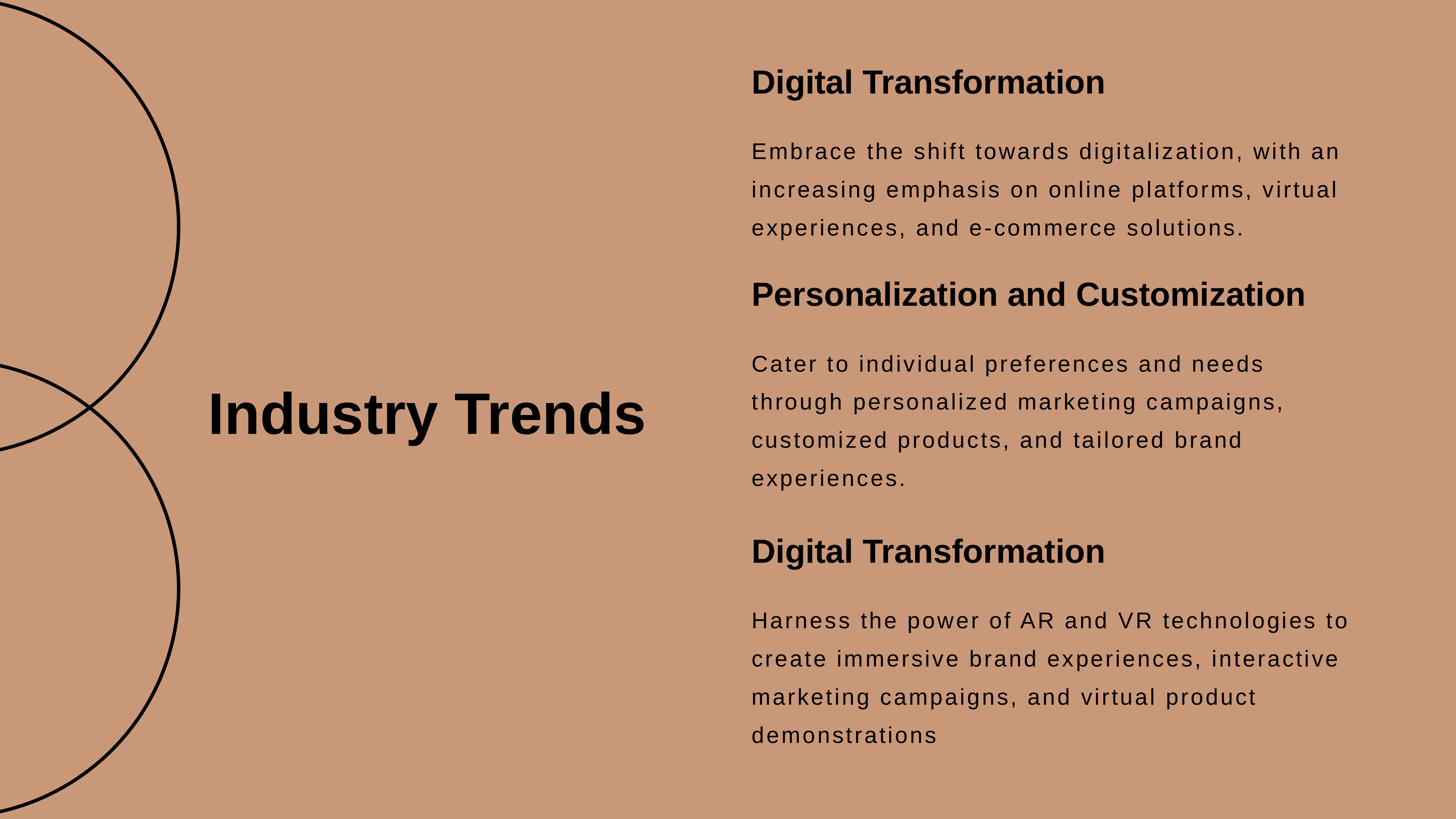

Digital Transformation
Embrace the shift towards digitalization, with an increasing emphasis on online platforms, virtual experiences, and e-commerce solutions.
Personalization and Customization
Cater to individual preferences and needs through personalized marketing campaigns, customized products, and tailored brand experiences.
Industry Trends
Digital Transformation
Harness the power of AR and VR technologies to create immersive brand experiences, interactive marketing campaigns, and virtual product demonstrations